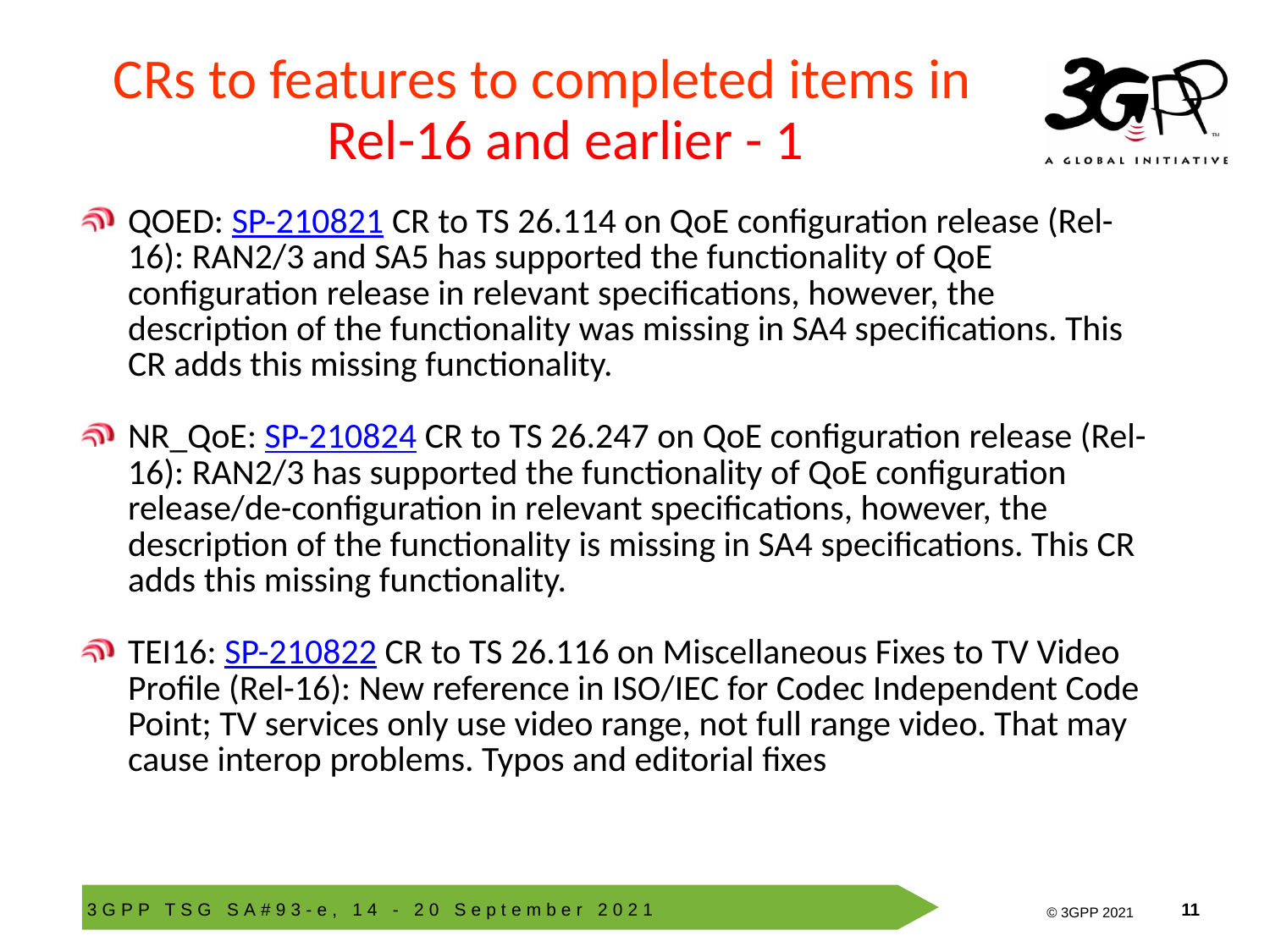

# CRs to features to completed items in Rel-16 and earlier - 1
QOED: SP-210821 CR to TS 26.114 on QoE configuration release (Rel-16): RAN2/3 and SA5 has supported the functionality of QoE configuration release in relevant specifications, however, the description of the functionality was missing in SA4 specifications. This CR adds this missing functionality.

NR_QoE: SP-210824 CR to TS 26.247 on QoE configuration release (Rel-16): RAN2/3 has supported the functionality of QoE configuration release/de-configuration in relevant specifications, however, the description of the functionality is missing in SA4 specifications. This CR adds this missing functionality.

TEI16: SP-210822 CR to TS 26.116 on Miscellaneous Fixes to TV Video Profile (Rel-16): New reference in ISO/IEC for Codec Independent Code Point; TV services only use video range, not full range video. That may cause interop problems. Typos and editorial fixes